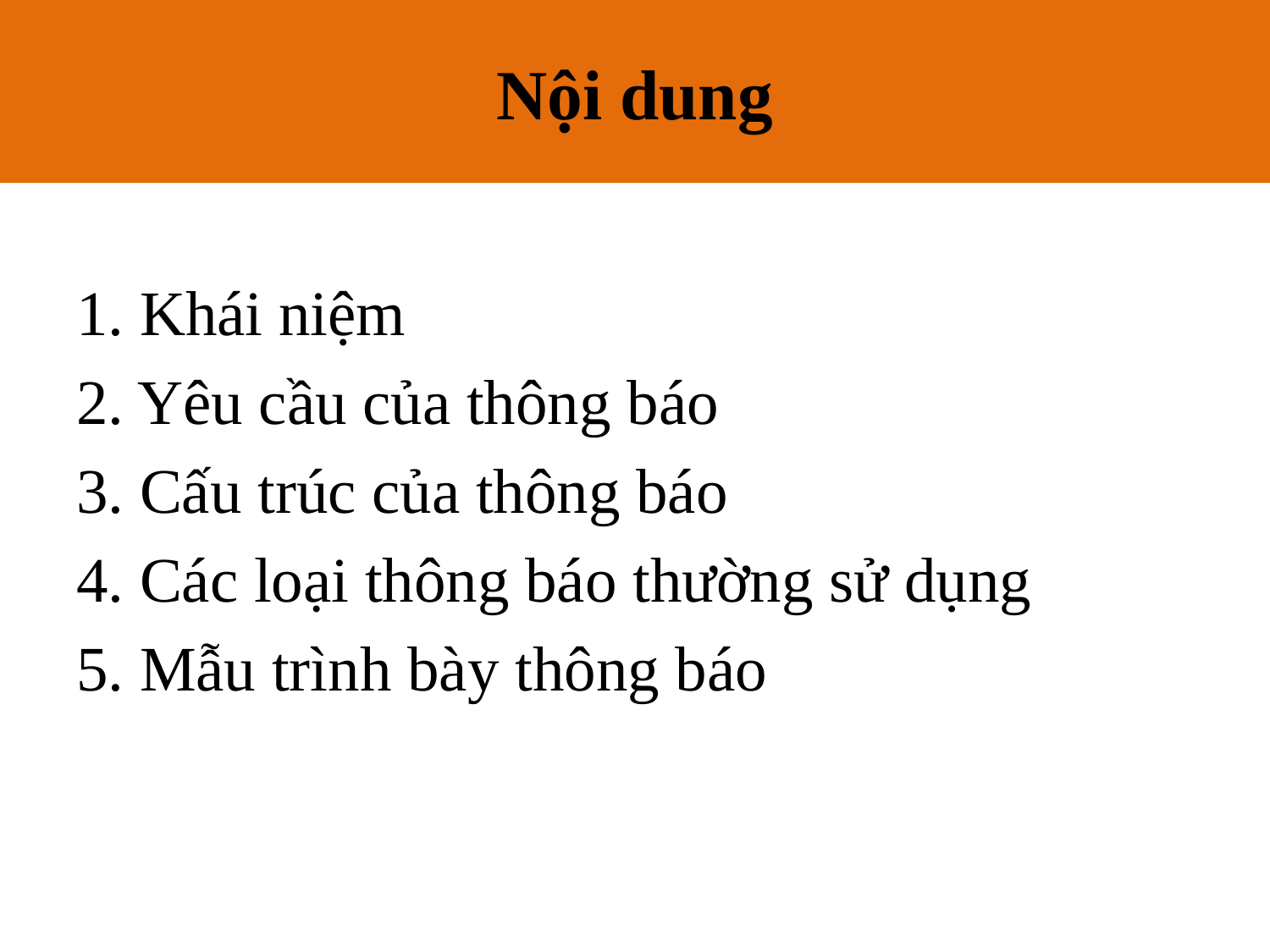

Nội dung
# NỘI DUNG CHI TIẾT
1. Khái niệm
2. Yêu cầu của thông báo
3. Cấu trúc của thông báo
4. Các loại thông báo thường sử dụng
5. Mẫu trình bày thông báo